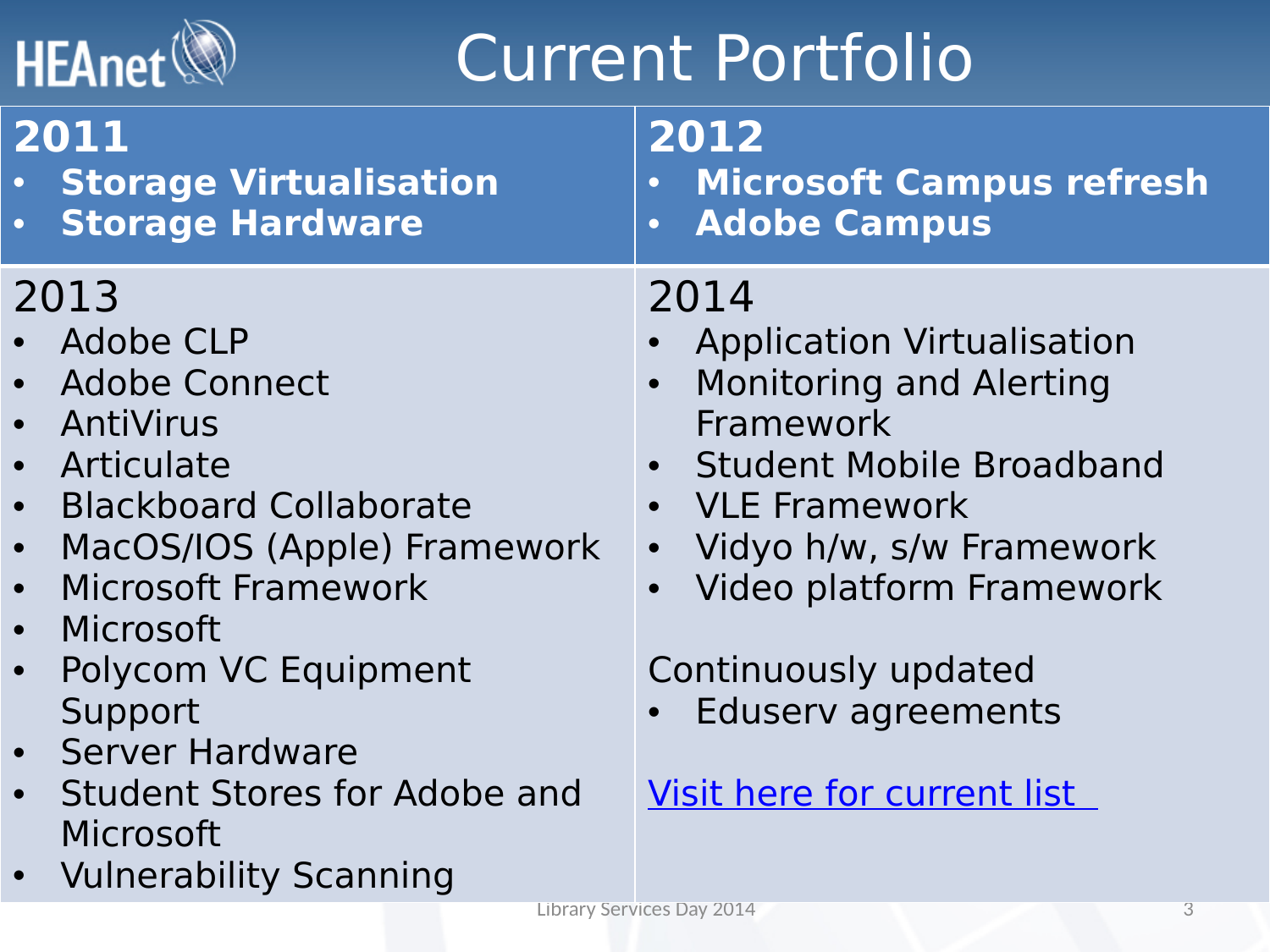

# Current Portfolio
| 2011 Storage Virtualisation Storage Hardware | 2012 Microsoft Campus refresh Adobe Campus |
| --- | --- |
| 2013 Adobe CLP Adobe Connect AntiVirus Articulate Blackboard Collaborate MacOS/IOS (Apple) Framework Microsoft Framework Microsoft Polycom VC Equipment Support Server Hardware Student Stores for Adobe and Microsoft Vulnerability Scanning | 2014 Application Virtualisation Monitoring and Alerting Framework Student Mobile Broadband VLE Framework Vidyo h/w, s/w Framework Video platform Framework Continuously updated Eduserv agreements Visit here for current list |
Library Services Day 2014
3